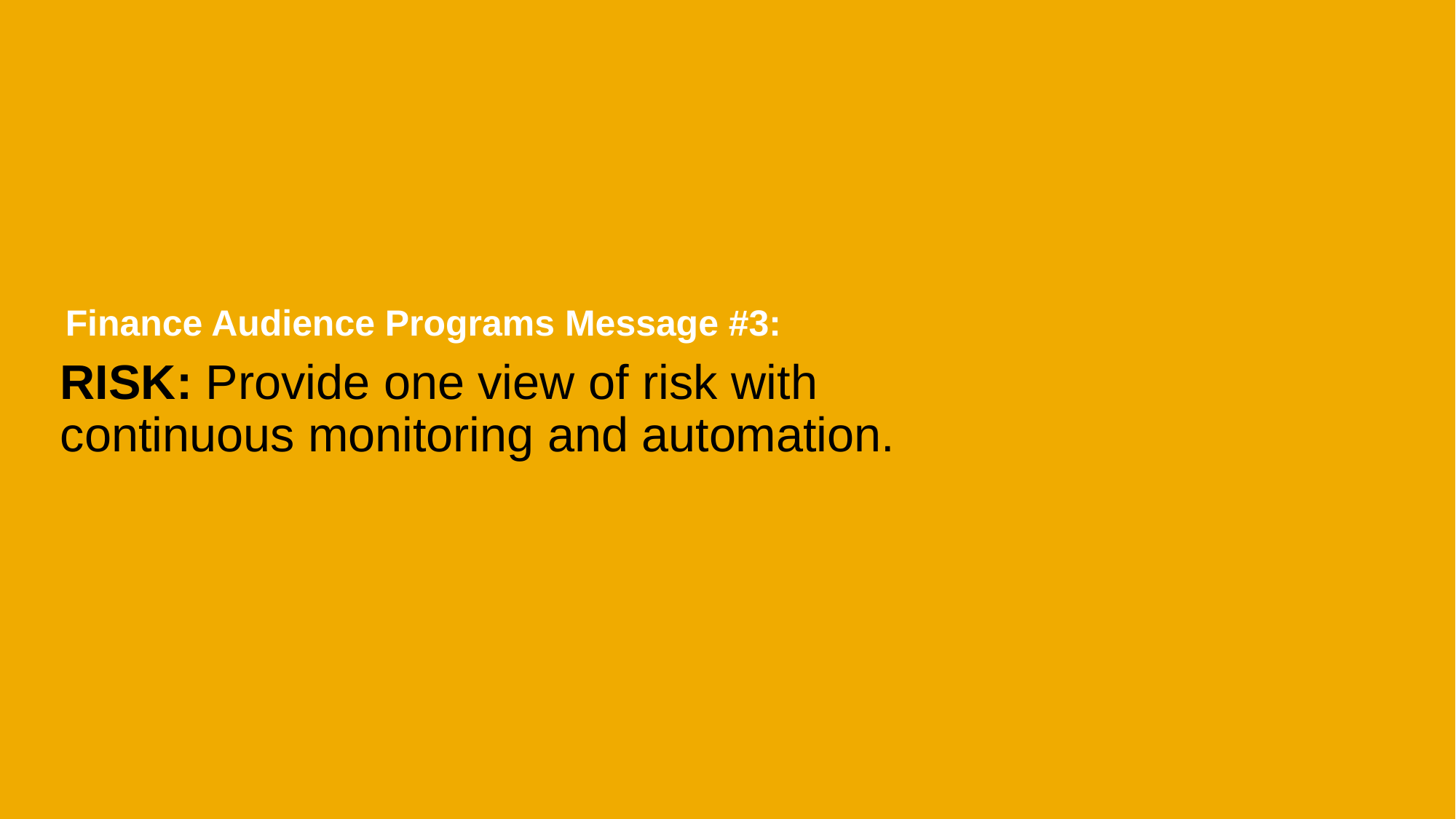

Finance Audience Programs Message #3:
# RISK: Provide one view of risk with continuous monitoring and automation.